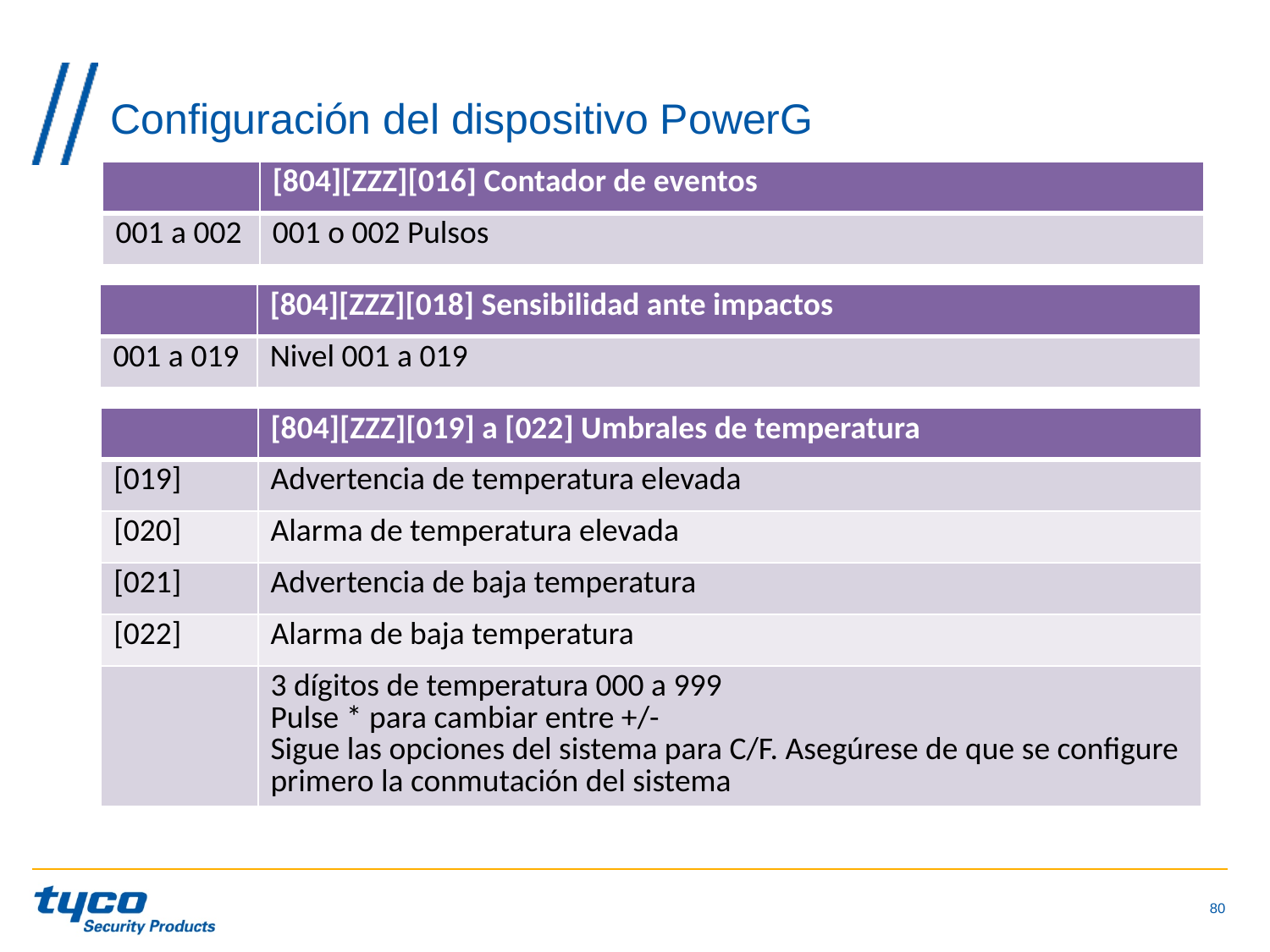

# Configuración del dispositivo PowerG
|  | [804][ZZZ][016] Contador de eventos |
| --- | --- |
| 001 a 002 | 001 o 002 Pulsos |
|  | [804][ZZZ][018] Sensibilidad ante impactos |
| --- | --- |
| 001 a 019 | Nivel 001 a 019 |
|  | [804][ZZZ][019] a [022] Umbrales de temperatura |
| --- | --- |
| [019] | Advertencia de temperatura elevada |
| [020] | Alarma de temperatura elevada |
| [021] | Advertencia de baja temperatura |
| [022] | Alarma de baja temperatura |
|  | 3 dígitos de temperatura 000 a 999 Pulse \* para cambiar entre +/- Sigue las opciones del sistema para C/F. Asegúrese de que se configure primero la conmutación del sistema |
80